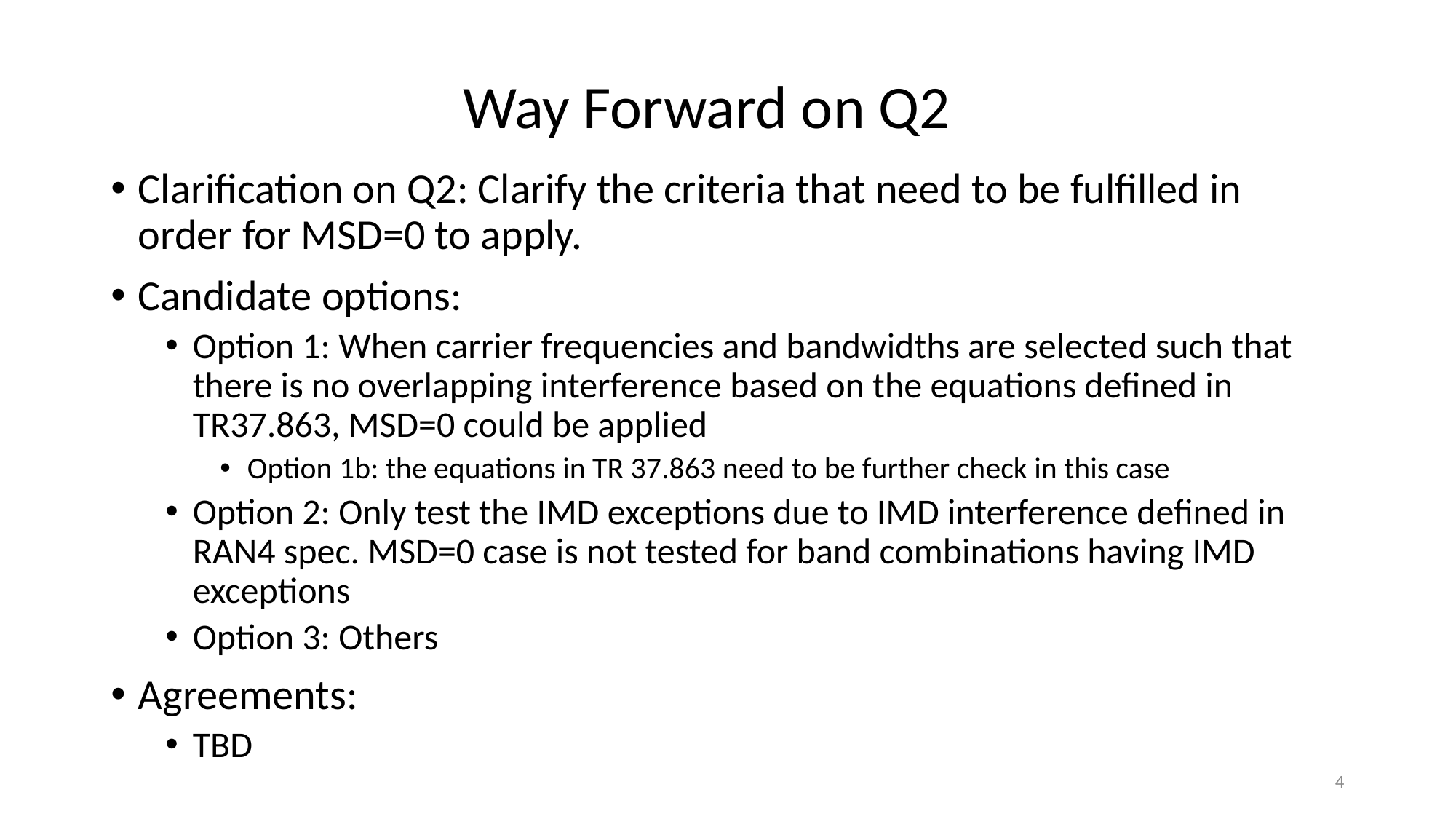

# Way Forward on Q2

Clarification on Q2: Clarify the criteria that need to be fulfilled in order for MSD=0 to apply.
Candidate options:
Option 1: When carrier frequencies and bandwidths are selected such that there is no overlapping interference based on the equations defined in TR37.863, MSD=0 could be applied
Option 1b: the equations in TR 37.863 need to be further check in this case
Option 2: Only test the IMD exceptions due to IMD interference defined in RAN4 spec. MSD=0 case is not tested for band combinations having IMD exceptions
Option 3: Others
Agreements:
TBD
4